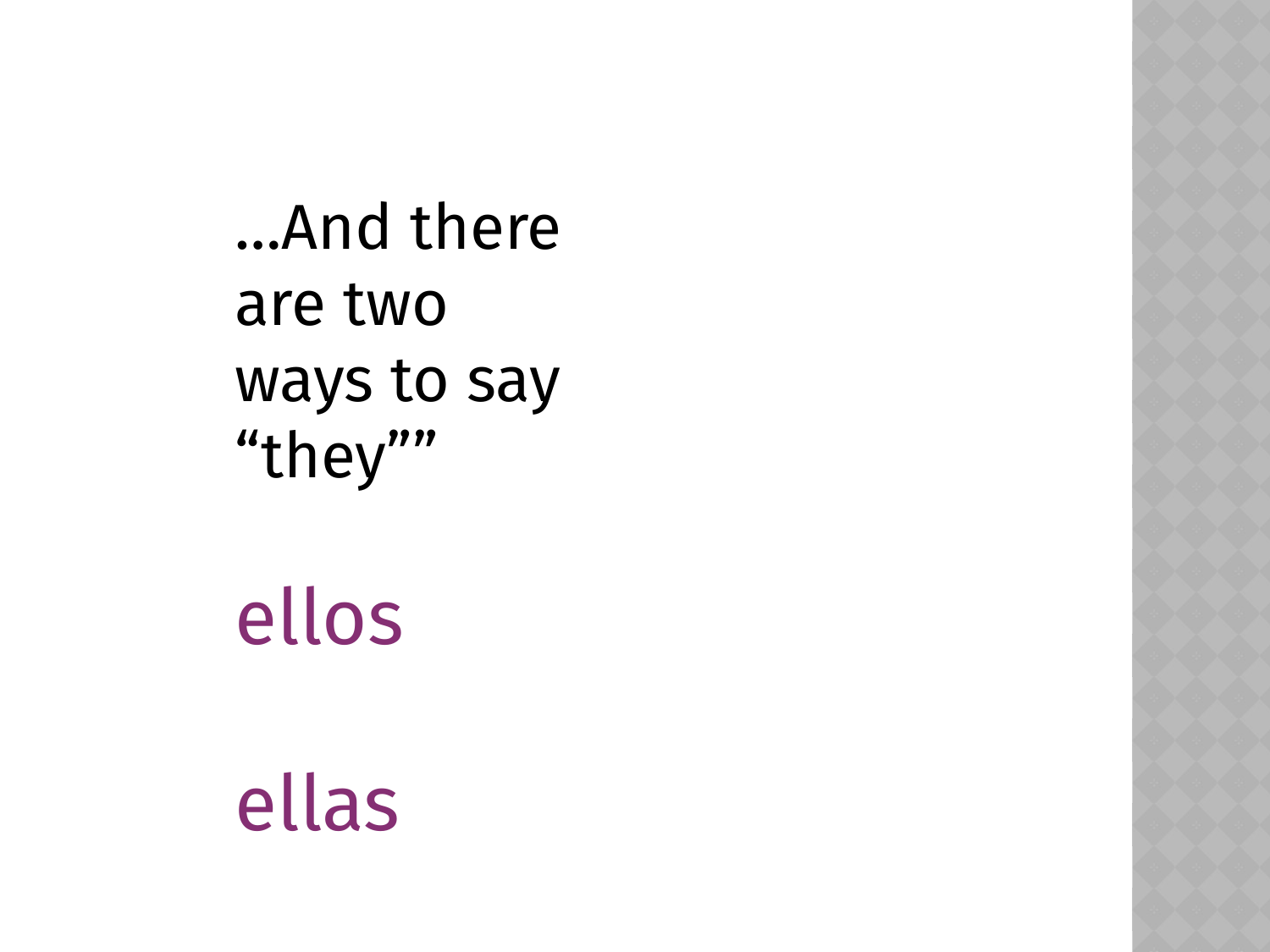

…And there are two ways to say “they””

ellos

ellas